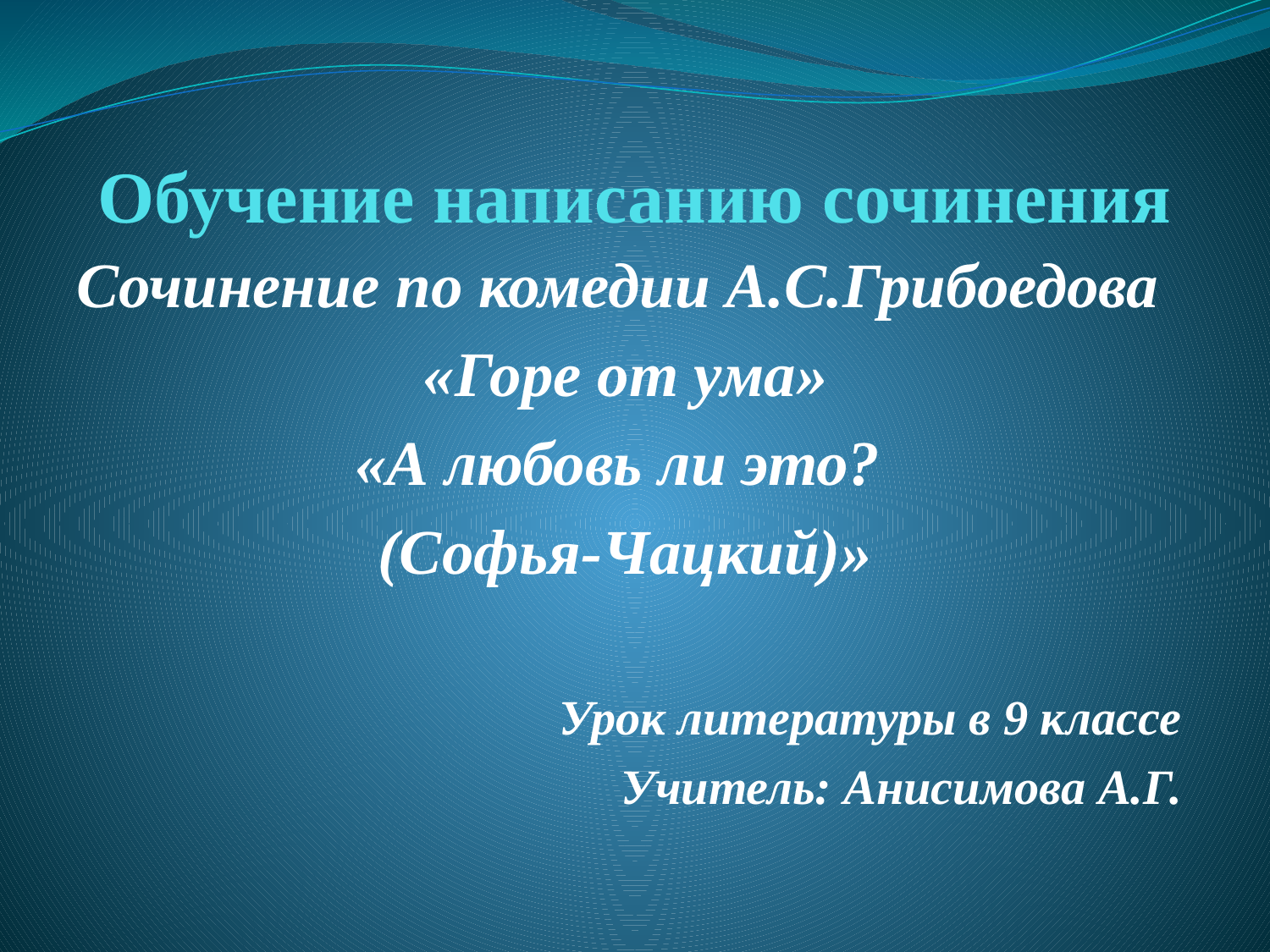

# Обучение написанию сочинения
Сочинение по комедии А.С.Грибоедова
«Горе от ума»
«А любовь ли это?
(Софья-Чацкий)»

Урок литературы в 9 классе
Учитель: Анисимова А.Г.